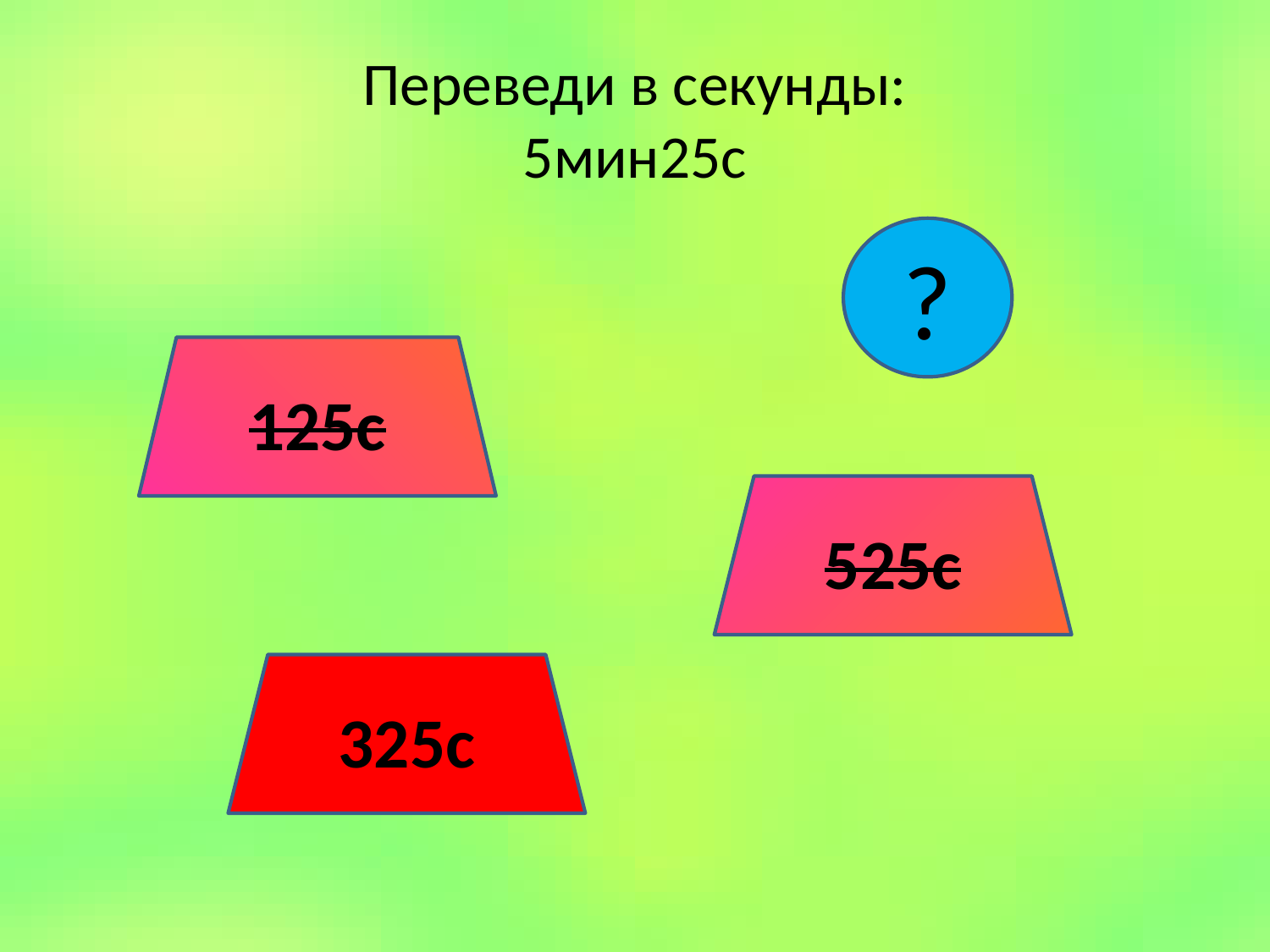

# Переведи в секунды: 5мин25с
?
125с
525с
325с